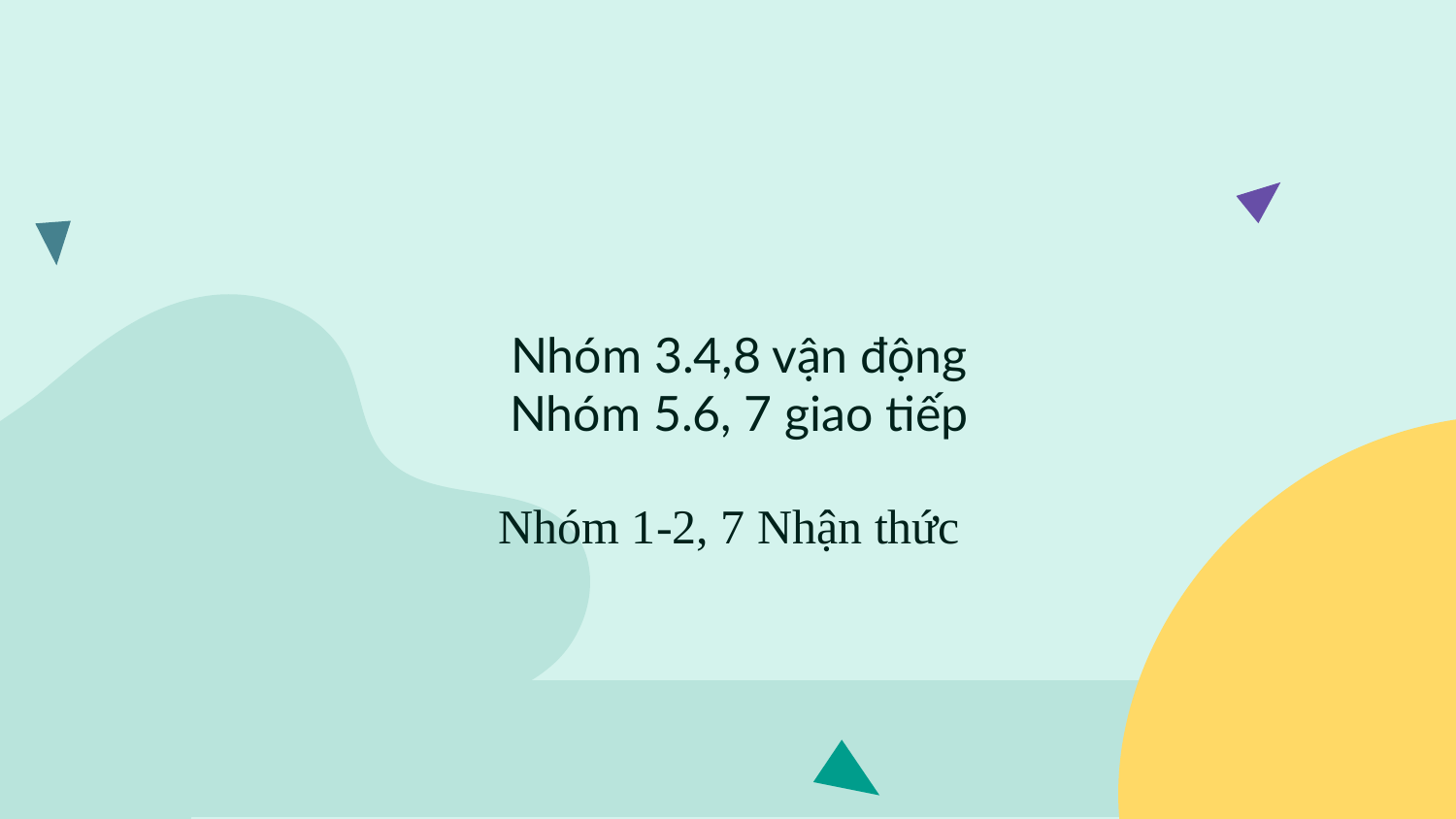

Nhóm 3.4,8 vận động
Nhóm 5.6, 7 giao tiếp
# Nhóm 1-2, 7 Nhận thức